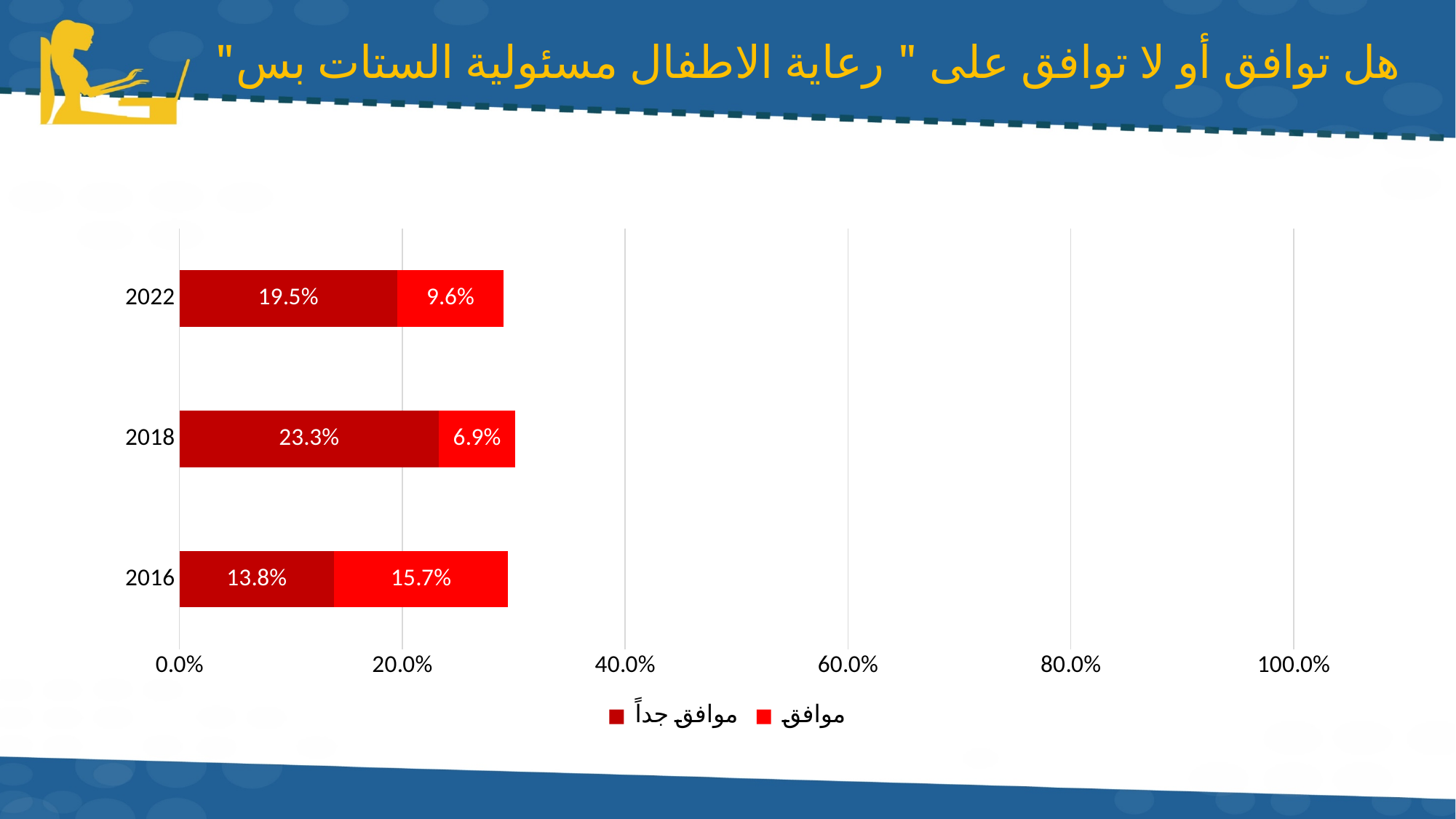

# هل توافق أو لا توافق على " رعاية الاطفال مسئولية الستات بس"

### Chart

| Category |  موافق جداً |  موافق |
|---|---|---|
| 2016 | 0.13845401174168298 | 0.15655577299412915 |
| 2018 | 0.23266364225534672 | 0.06869734283862605 |
| 2022 | 0.19520958083832338 | 0.09580838323353293 |